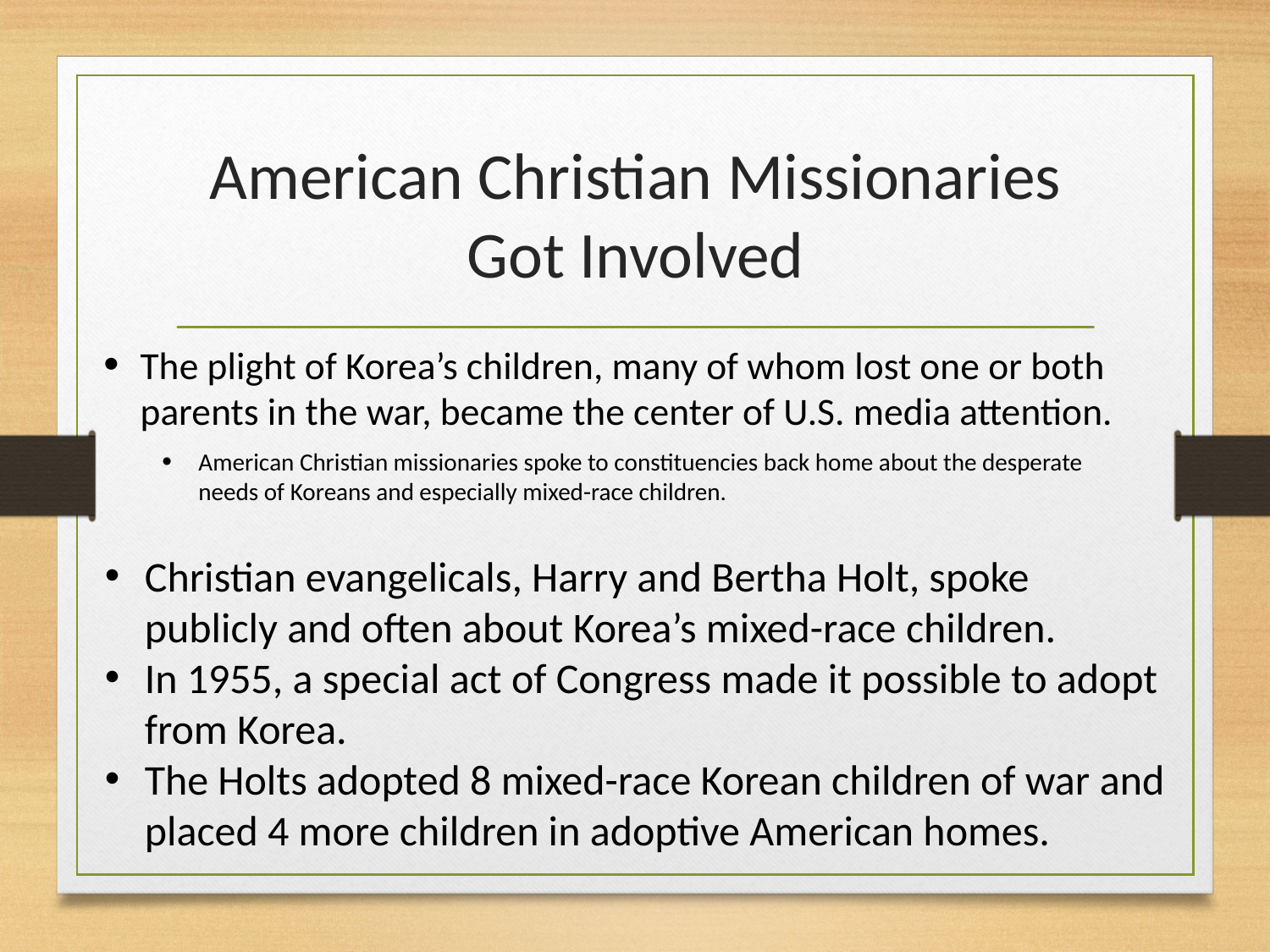

# American Christian Missionaries Got Involved
The plight of Korea’s children, many of whom lost one or both parents in the war, became the center of U.S. media attention.
American Christian missionaries spoke to constituencies back home about the desperate needs of Koreans and especially mixed-race children.
Christian evangelicals, Harry and Bertha Holt, spoke publicly and often about Korea’s mixed-race children.
In 1955, a special act of Congress made it possible to adopt from Korea.
The Holts adopted 8 mixed-race Korean children of war and placed 4 more children in adoptive American homes.